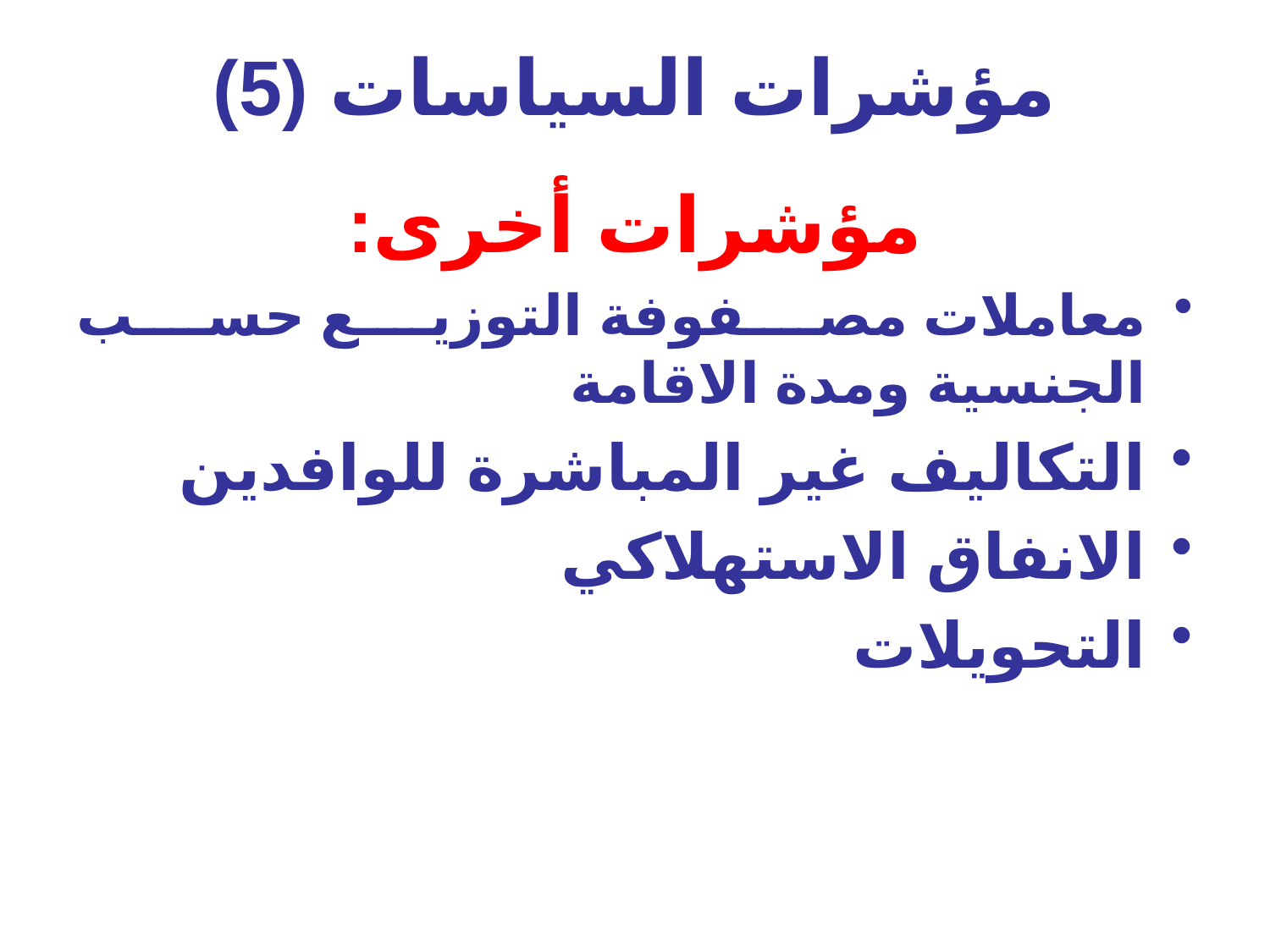

# مؤشرات السياسات (5)
مؤشرات أخرى:
معاملات مصفوفة التوزيع حسب الجنسية ومدة الاقامة
التكاليف غير المباشرة للوافدين
الانفاق الاستهلاكي
التحويلات